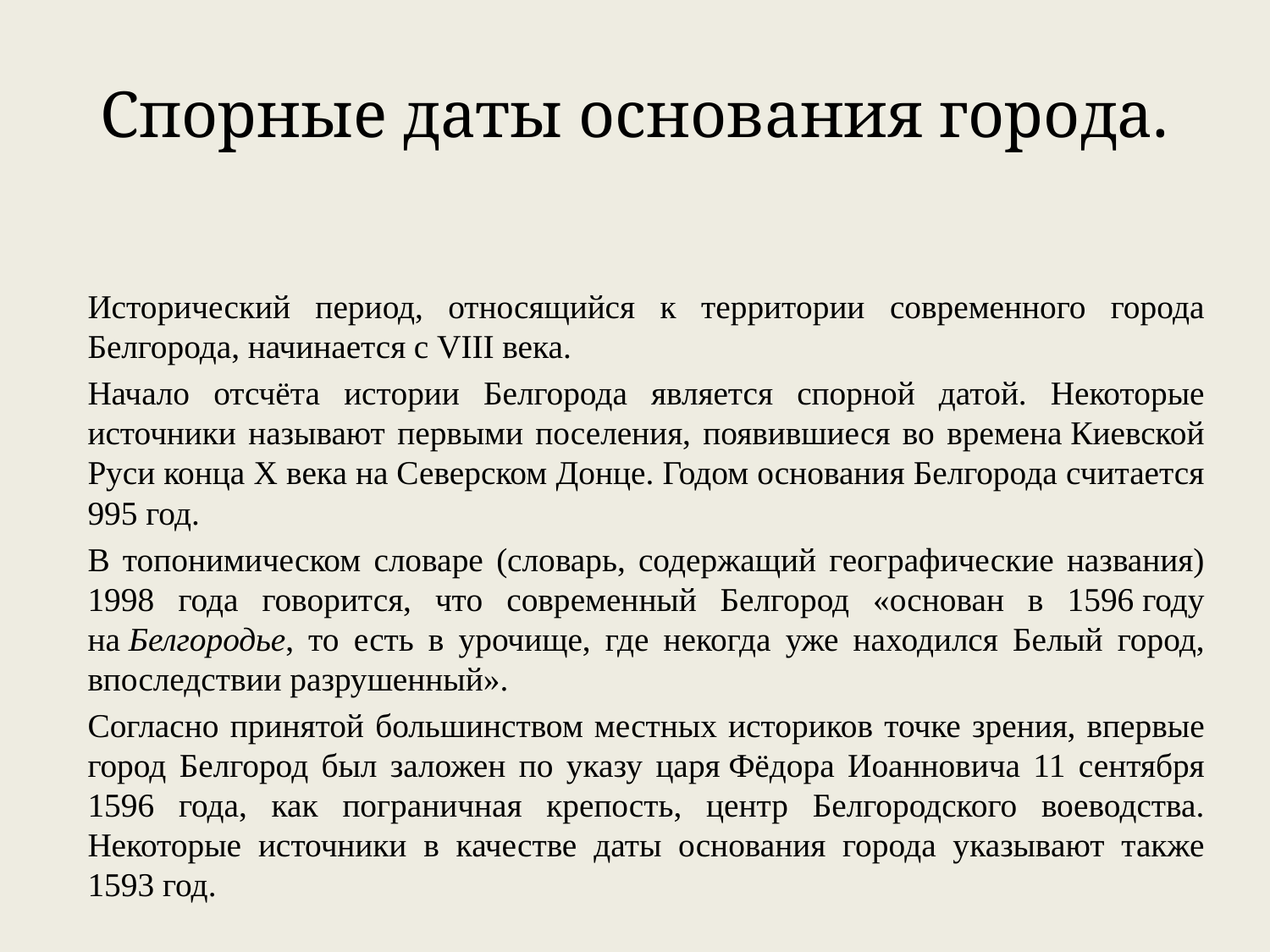

# Спорные даты основания города.

Исторический период, относящийся к территории современного города Белгорода, начинается с VIII века.
Начало отсчёта истории Белгорода является спорной датой. Некоторые источники называют первыми поселения, появившиеся во времена Киевской Руси конца X века на Северском Донце. Годом основания Белгорода считается 995 год.
В топонимическом словаре (словарь, содержащий географические названия) 1998 года говорится, что современный Белгород «основан в 1596 году на Белгородье, то есть в урочище, где некогда уже находился Белый город, впоследствии разрушенный».
Согласно принятой большинством местных историков точке зрения, впервые город Белгород был заложен по указу царя Фёдора Иоанновича 11 сентября 1596 года, как пограничная крепость, центр Белгородского воеводства. Некоторые источники в качестве даты основания города указывают также 1593 год.